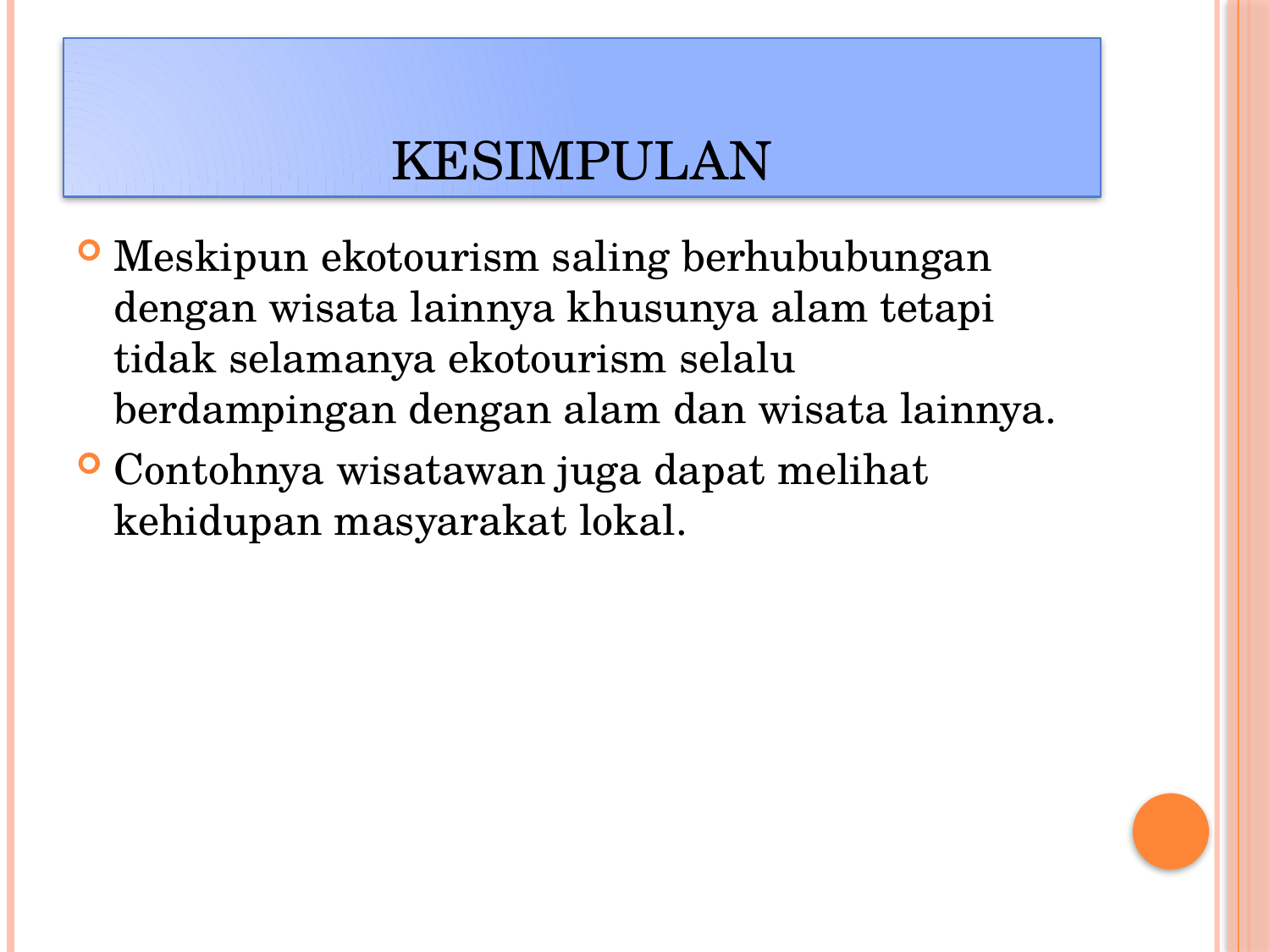

# Kesimpulan
Meskipun ekotourism saling berhububungan  dengan wisata lainnya khusunya alam tetapi tidak selamanya ekotourism selalu berdampingan dengan alam dan wisata lainnya.
Contohnya wisatawan juga dapat melihat kehidupan masyarakat lokal.